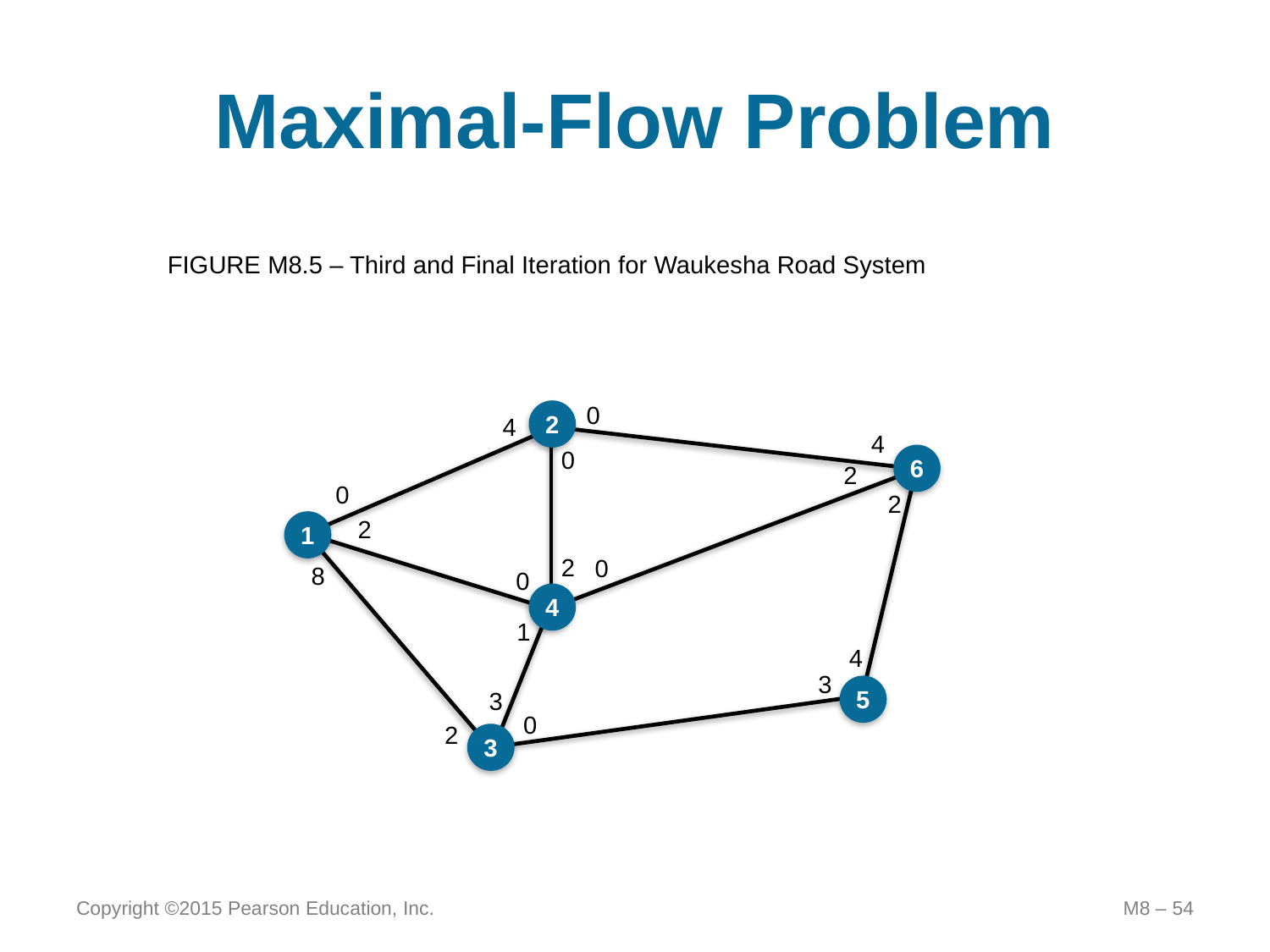

# Maximal-Flow Problem
FIGURE M8.5 – Third and Final Iteration for Waukesha Road System
0

2
4
4
0

6
2
0
2
2

1
2
0
8
0

4
1
4
3

5
3
0
2

3
Copyright ©2015 Pearson Education, Inc.
M8 – 54